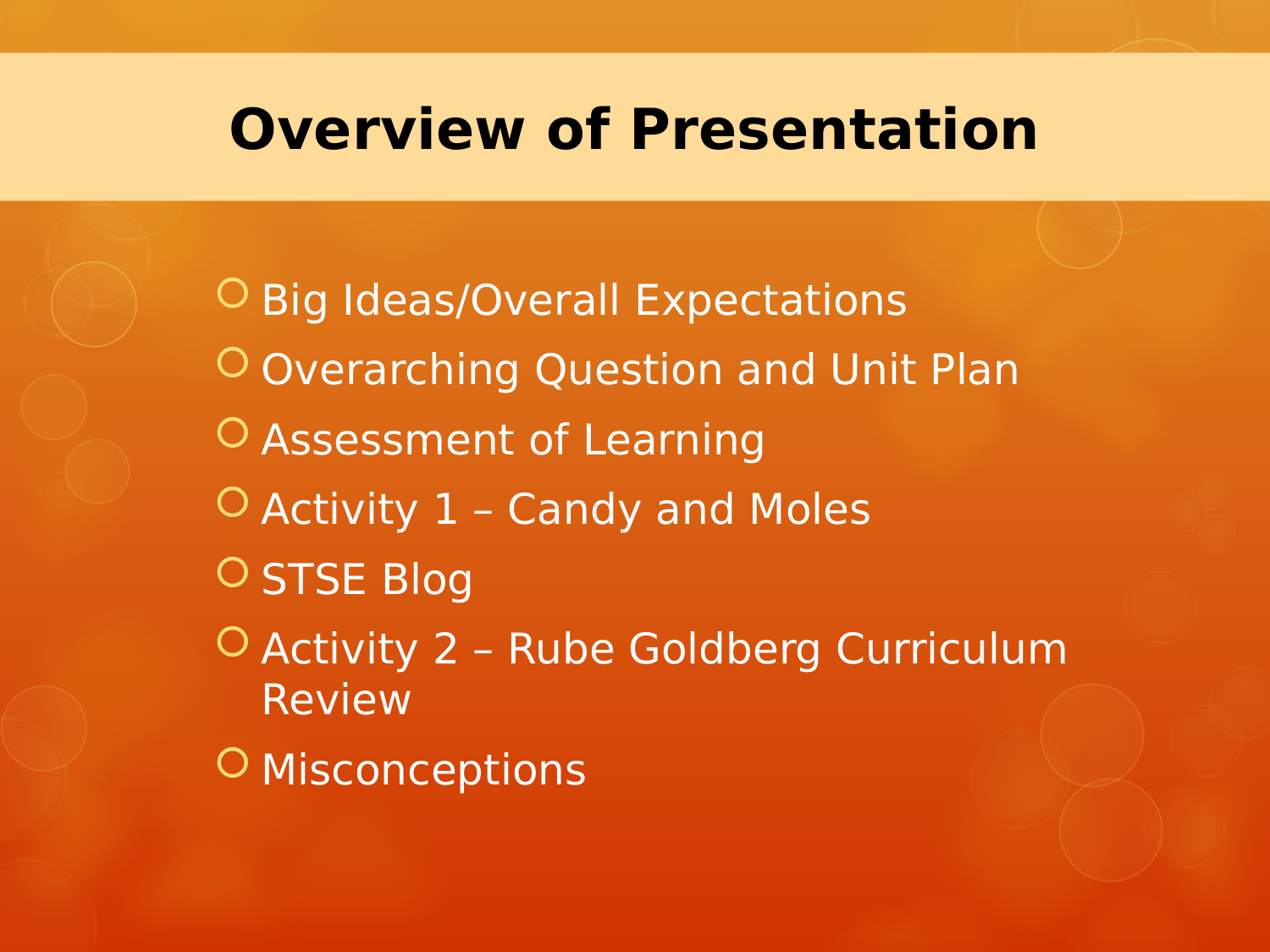

Overview of Presentation
#
Big Ideas/Overall Expectations
Overarching Question and Unit Plan
Assessment of Learning
Activity 1 – Candy and Moles
STSE Blog
Activity 2 – Rube Goldberg Curriculum Review
Misconceptions